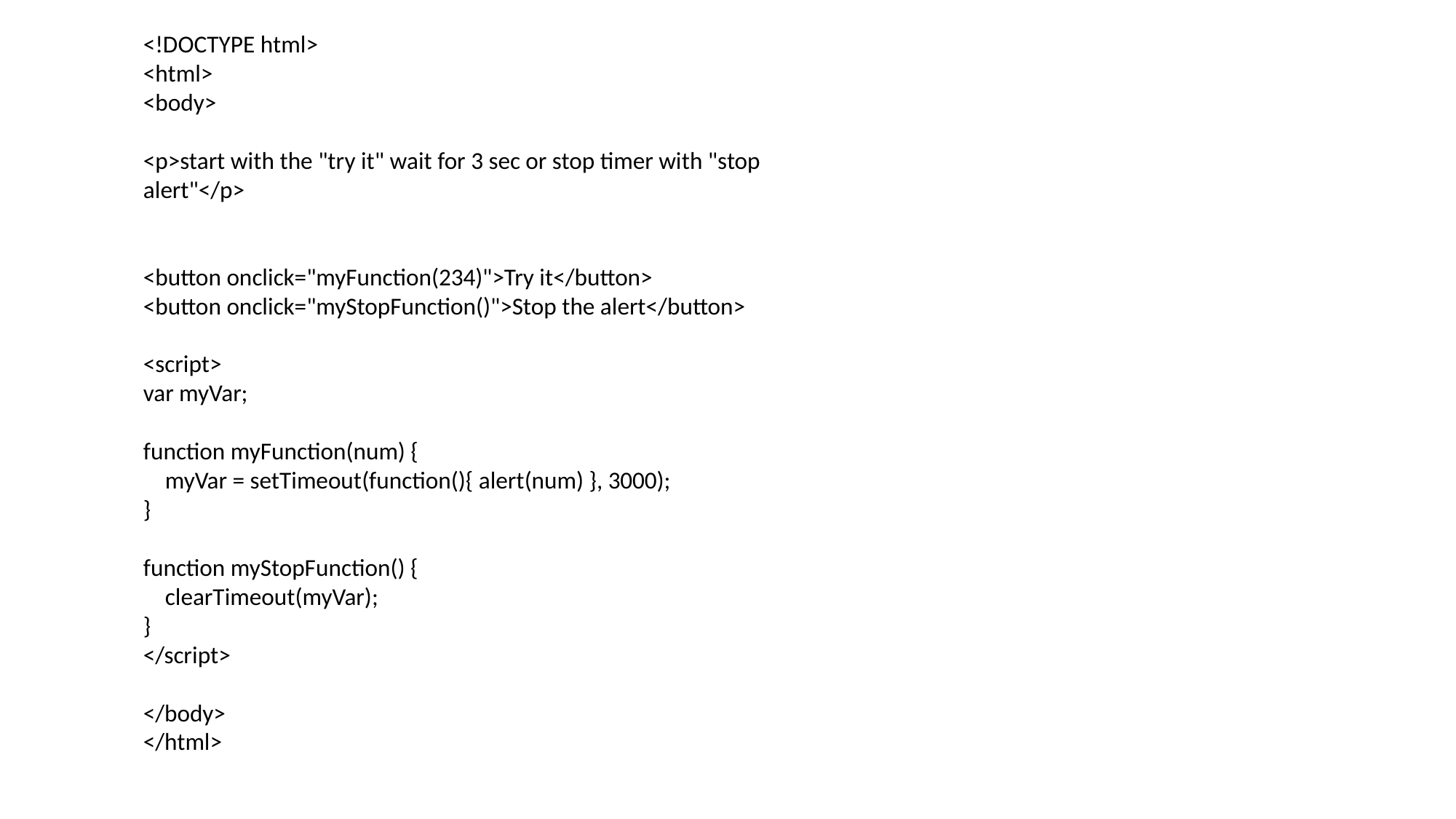

<!DOCTYPE html>
<html>
<body>

<p>start with the "try it" wait for 3 sec or stop timer with "stop alert"</p>

<button onclick="myFunction(234)">Try it</button>
<button onclick="myStopFunction()">Stop the alert</button>

<script>
var myVar;

function myFunction(num) {
    myVar = setTimeout(function(){ alert(num) }, 3000);
}

function myStopFunction() {
    clearTimeout(myVar);
}
</script>

</body>
</html>